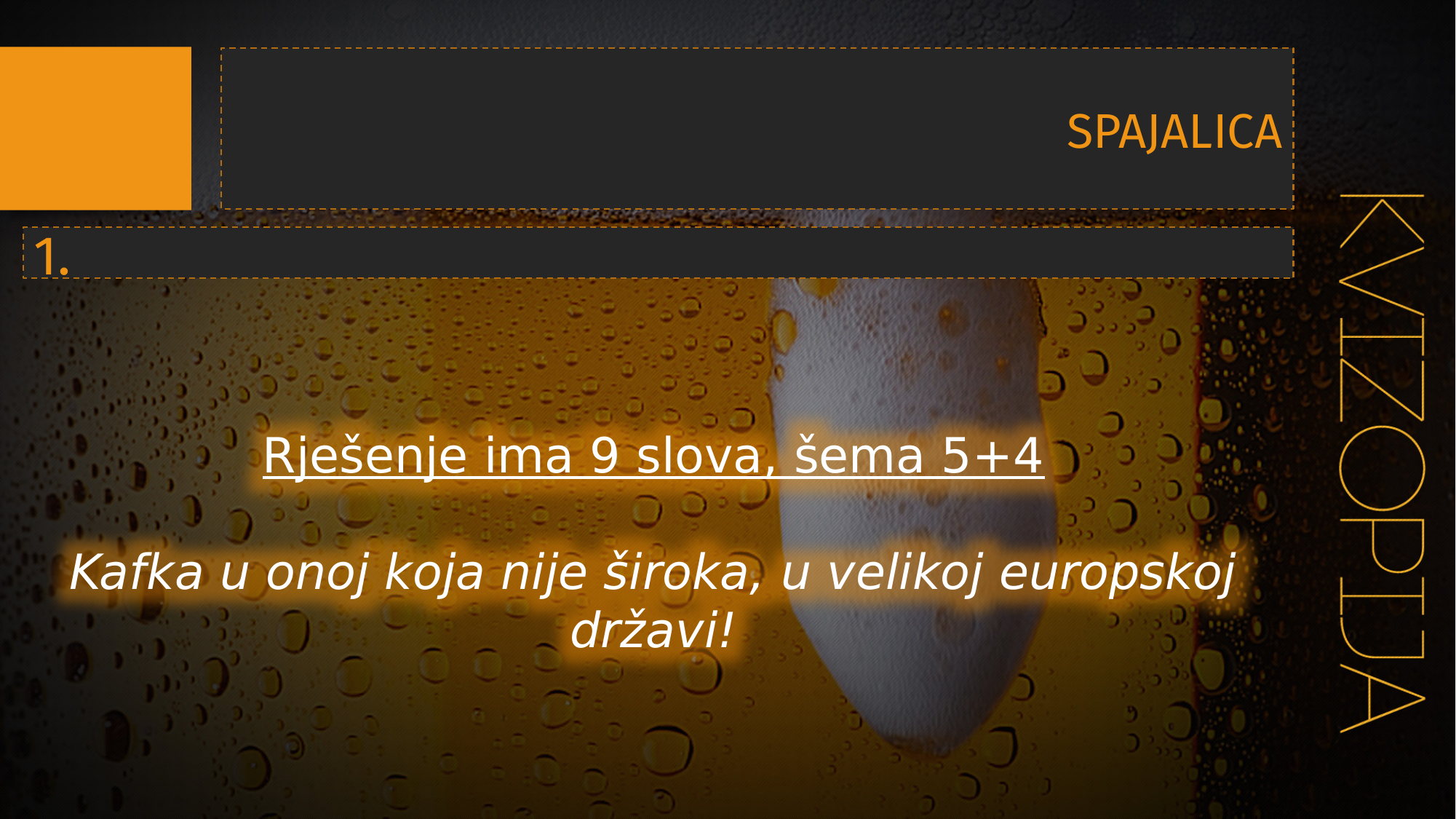

SPAJALICA
1.
Rješenje ima 9 slova, šema 5+4

Kafka u onoj koja nije široka, u velikoj europskoj državi!